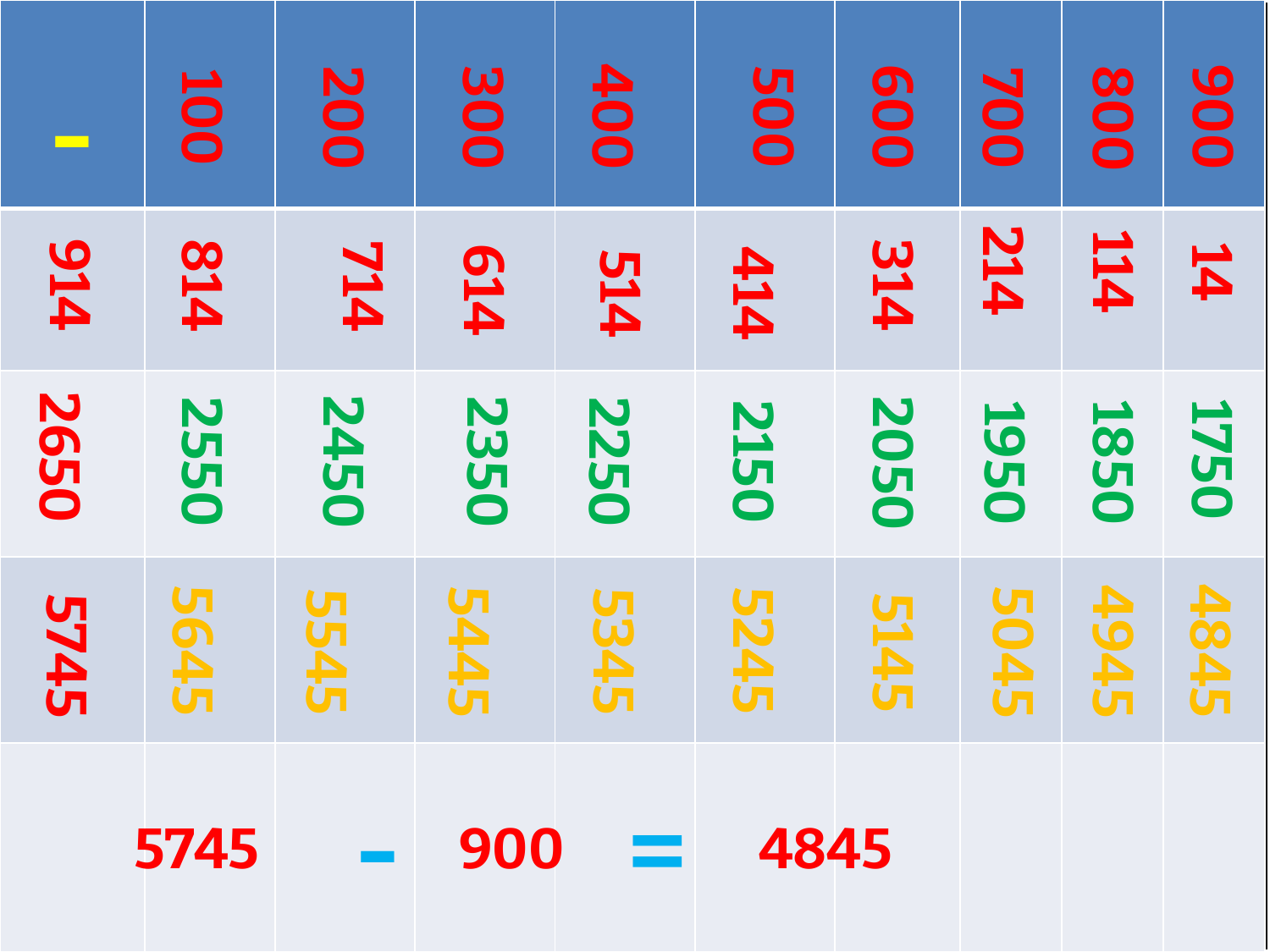

|  |  |  |  |  |  |  |  |  |  |
| --- | --- | --- | --- | --- | --- | --- | --- | --- | --- |
|  |  |  |  |  |  |  |  |  |  |
|  |  |  |  |  |  |  |  |  |  |
|  |  |  |  |  |  |  |  |  |  |
|  |  |  |  |  |  |  |  |  |  |
-
400
500
600
900
100
200
300
700
800
214
114
14
914
814
314
714
614
514
414
#
2650
1750
2550
2450
2350
2250
2150
1850
2050
1950
5645
5245
4845
5345
4945
5545
5445
5045
5145
5745
=
-
5745
900
4845